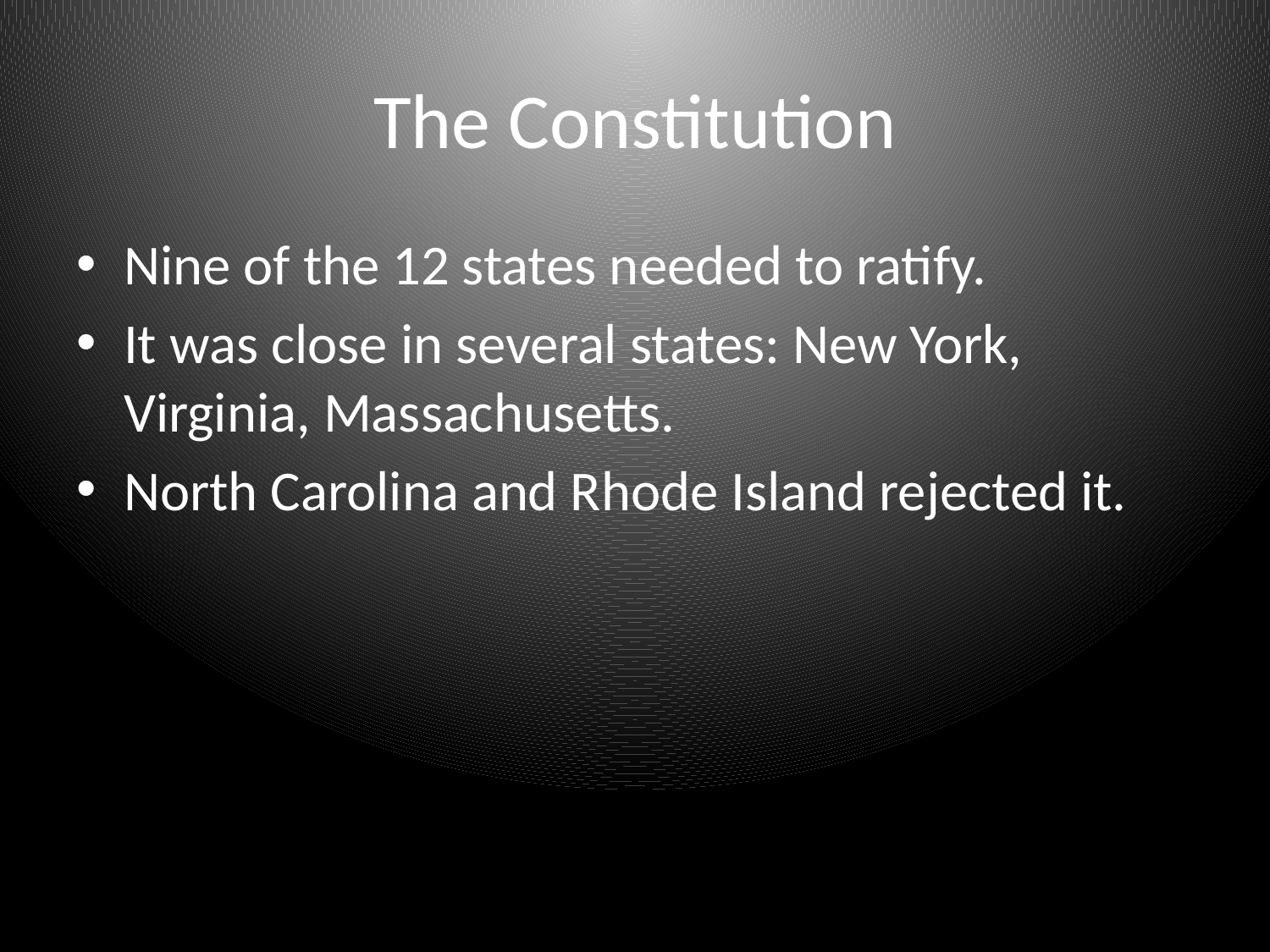

# The Constitution
Nine of the 12 states needed to ratify.
It was close in several states: New York, Virginia, Massachusetts.
North Carolina and Rhode Island rejected it.